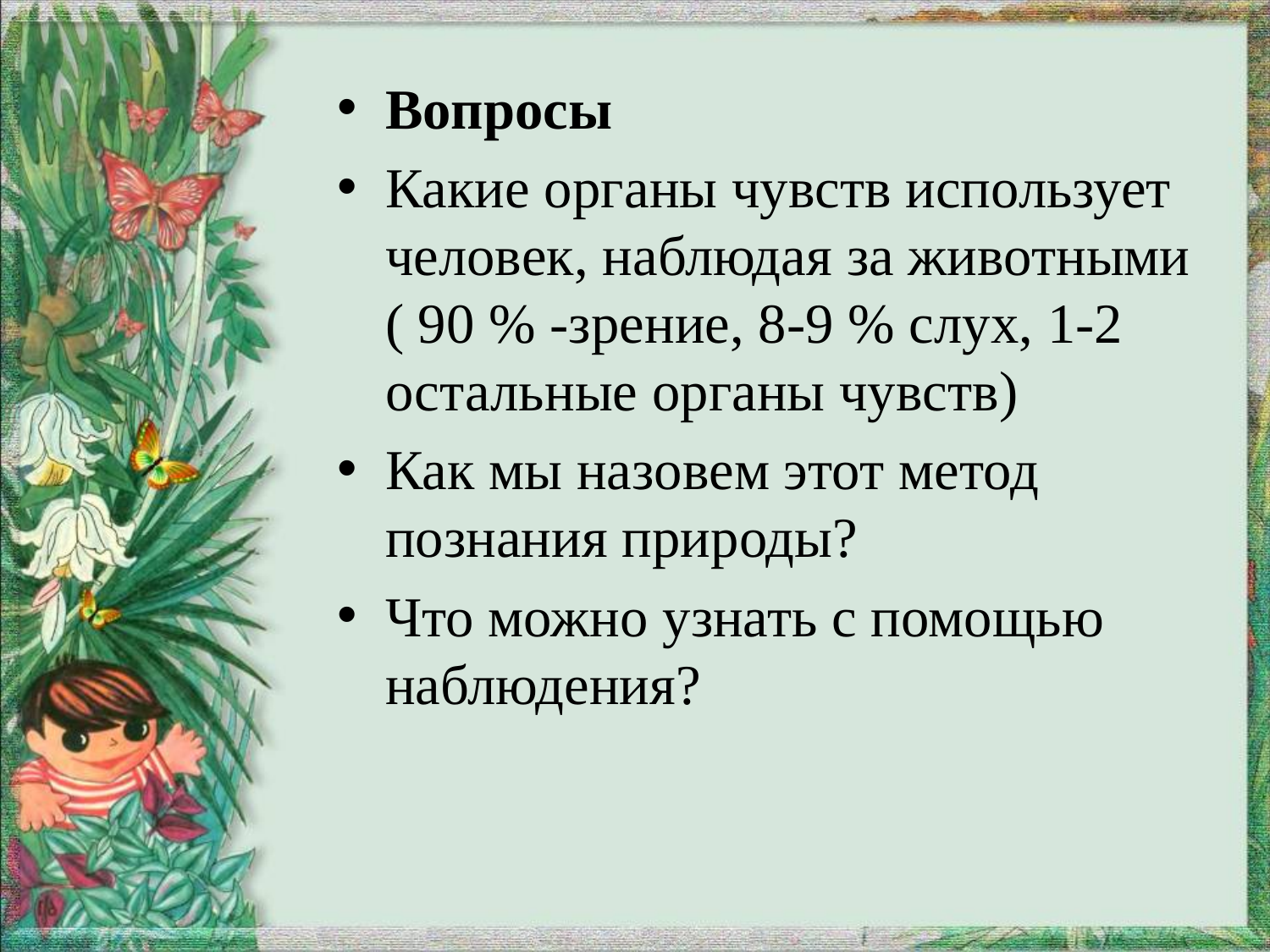

Вопросы
Какие органы чувств использует человек, наблюдая за животными ( 90 % -зрение, 8-9 % слух, 1-2 остальные органы чувств)
Как мы назовем этот метод познания природы?
Что можно узнать с помощью наблюдения?